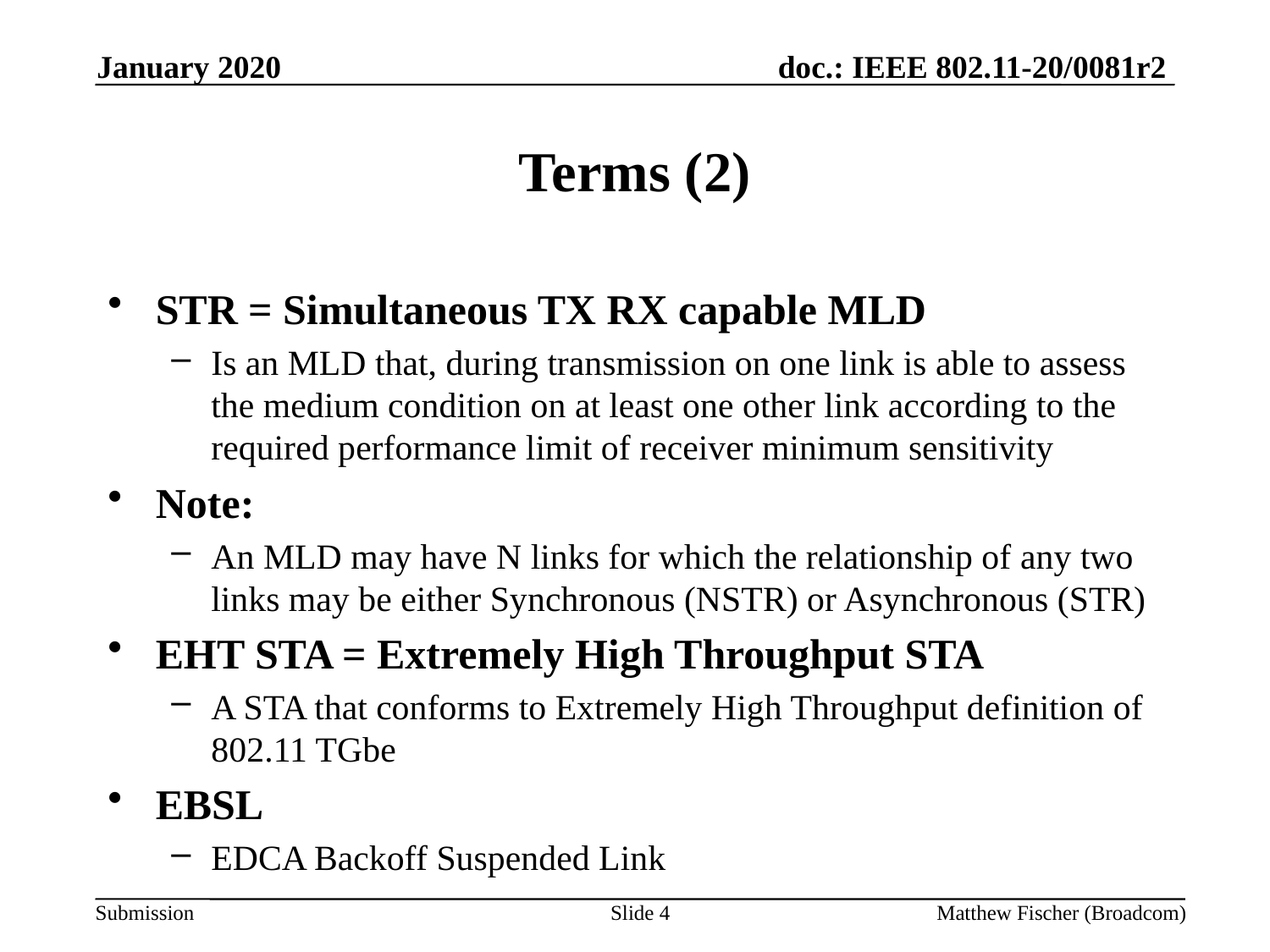

January 2020
# Terms (2)
STR = Simultaneous TX RX capable MLD
Is an MLD that, during transmission on one link is able to assess the medium condition on at least one other link according to the required performance limit of receiver minimum sensitivity
Note:
An MLD may have N links for which the relationship of any two links may be either Synchronous (NSTR) or Asynchronous (STR)
EHT STA = Extremely High Throughput STA
A STA that conforms to Extremely High Throughput definition of 802.11 TGbe
EBSL
EDCA Backoff Suspended Link

Slide 4
Matthew Fischer (Broadcom)